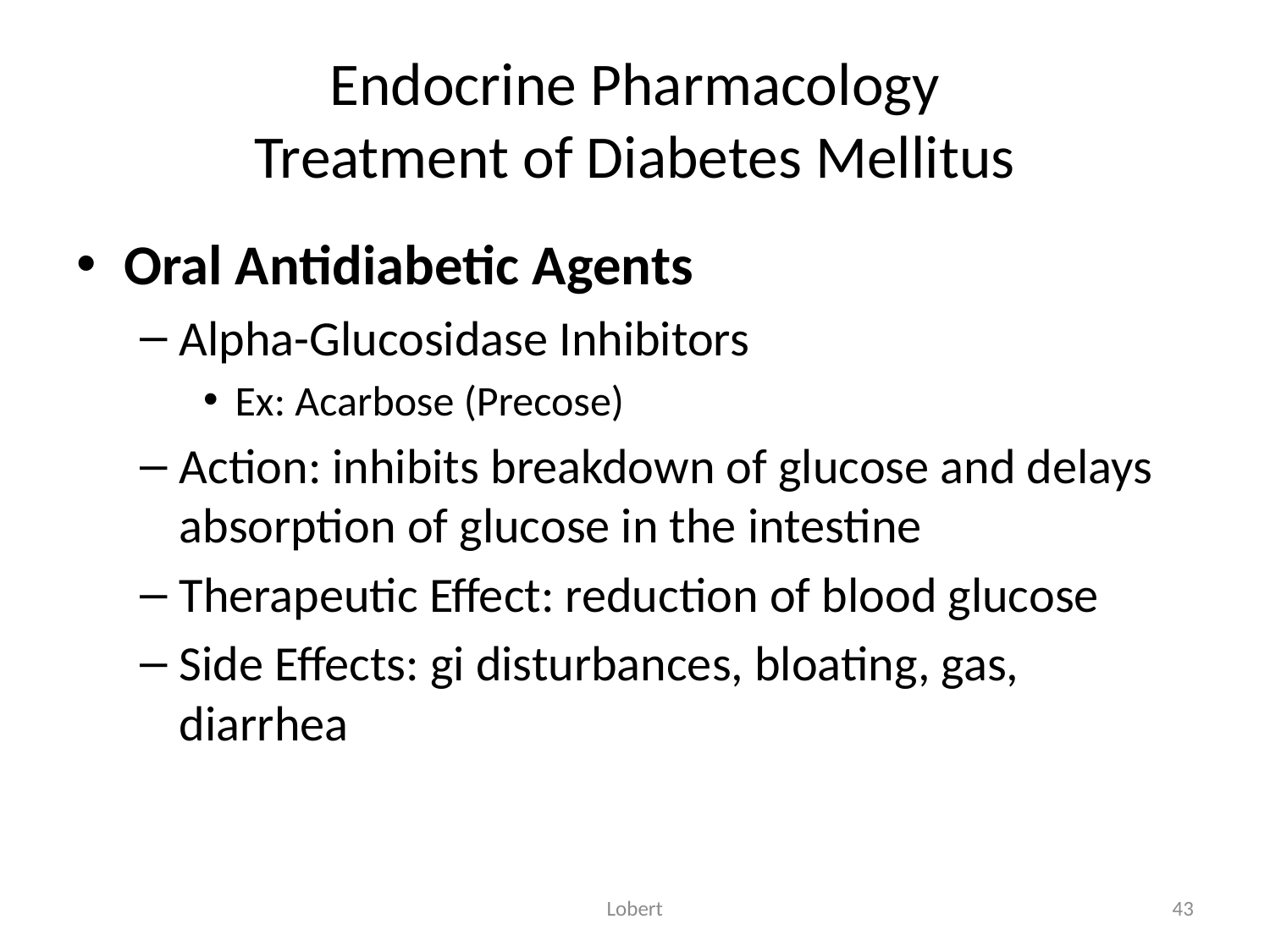

# Endocrine Pharmacology Treatment of Diabetes Mellitus
Oral Antidiabetic Agents
Alpha-Glucosidase Inhibitors
Ex: Acarbose (Precose)
Action: inhibits breakdown of glucose and delays absorption of glucose in the intestine
Therapeutic Effect: reduction of blood glucose
Side Effects: gi disturbances, bloating, gas, diarrhea

Lobert
43